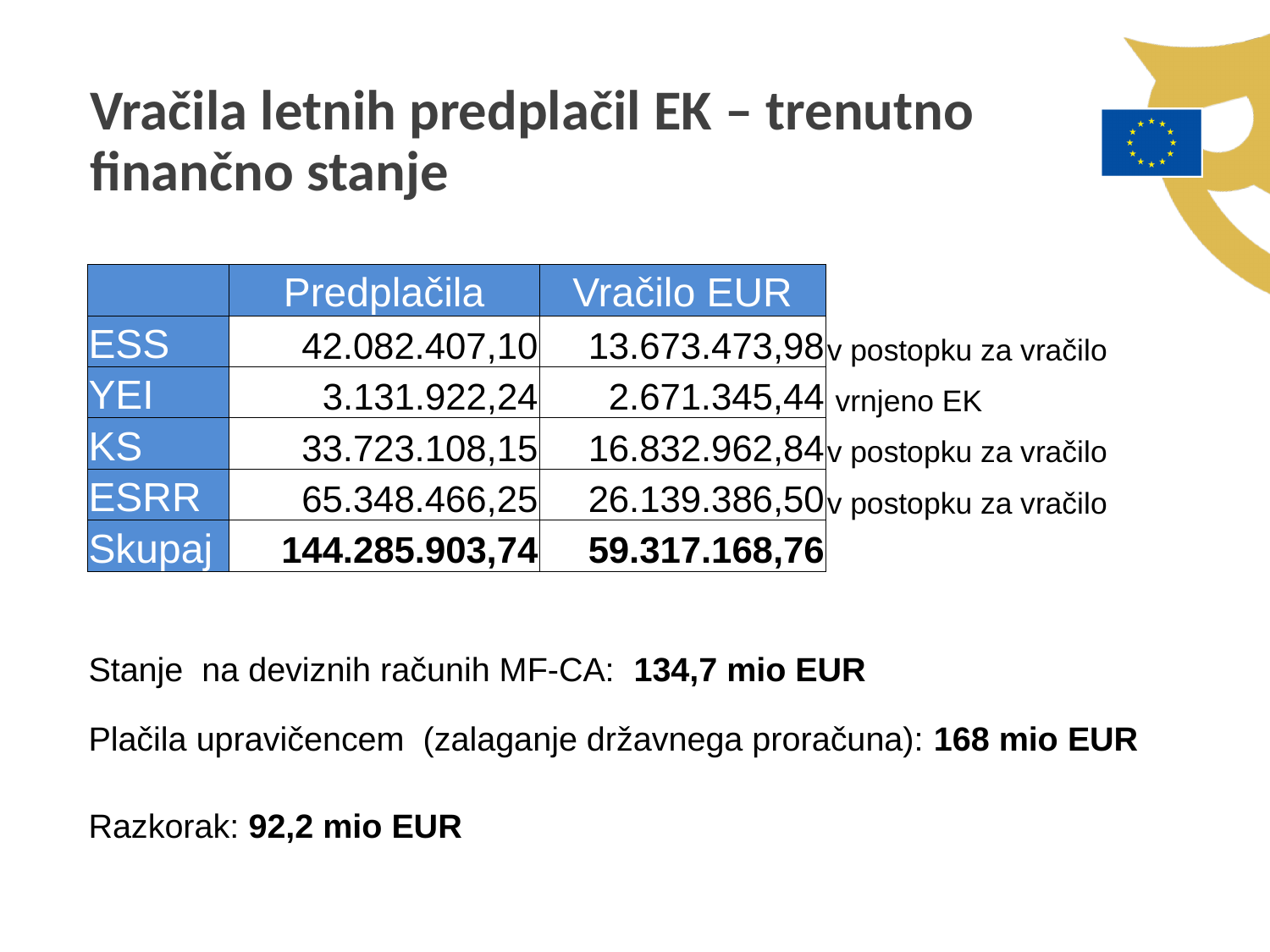

Vračila letnih predplačil EK – trenutno finančno stanje
|  | Predplačila | Vračilo EUR |  |
| --- | --- | --- | --- |
| ESS | 42.082.407,10 | 13.673.473,98 | v postopku za vračilo |
| YEI | 3.131.922,24 | 2.671.345,44 | vrnjeno EK |
| KS | 33.723.108,15 | 16.832.962,84 | v postopku za vračilo |
| ESRR | 65.348.466,25 | 26.139.386,50 | v postopku za vračilo |
| Skupaj | 144.285.903,74 | 59.317.168,76 |  |
|  |  |  |  |
|  |  |  |  |
|  |  |  |  |
| Stanje na deviznih računih MF-CA: 134,7 mio EUR |  |  |  |
|  |  |  |  |
| Plačila upravičencem (zalaganje državnega proračuna): 168 mio EUR |  |  |  |
|  |  |  |  |
| Razkorak: 92,2 mio EUR |  |  |  |